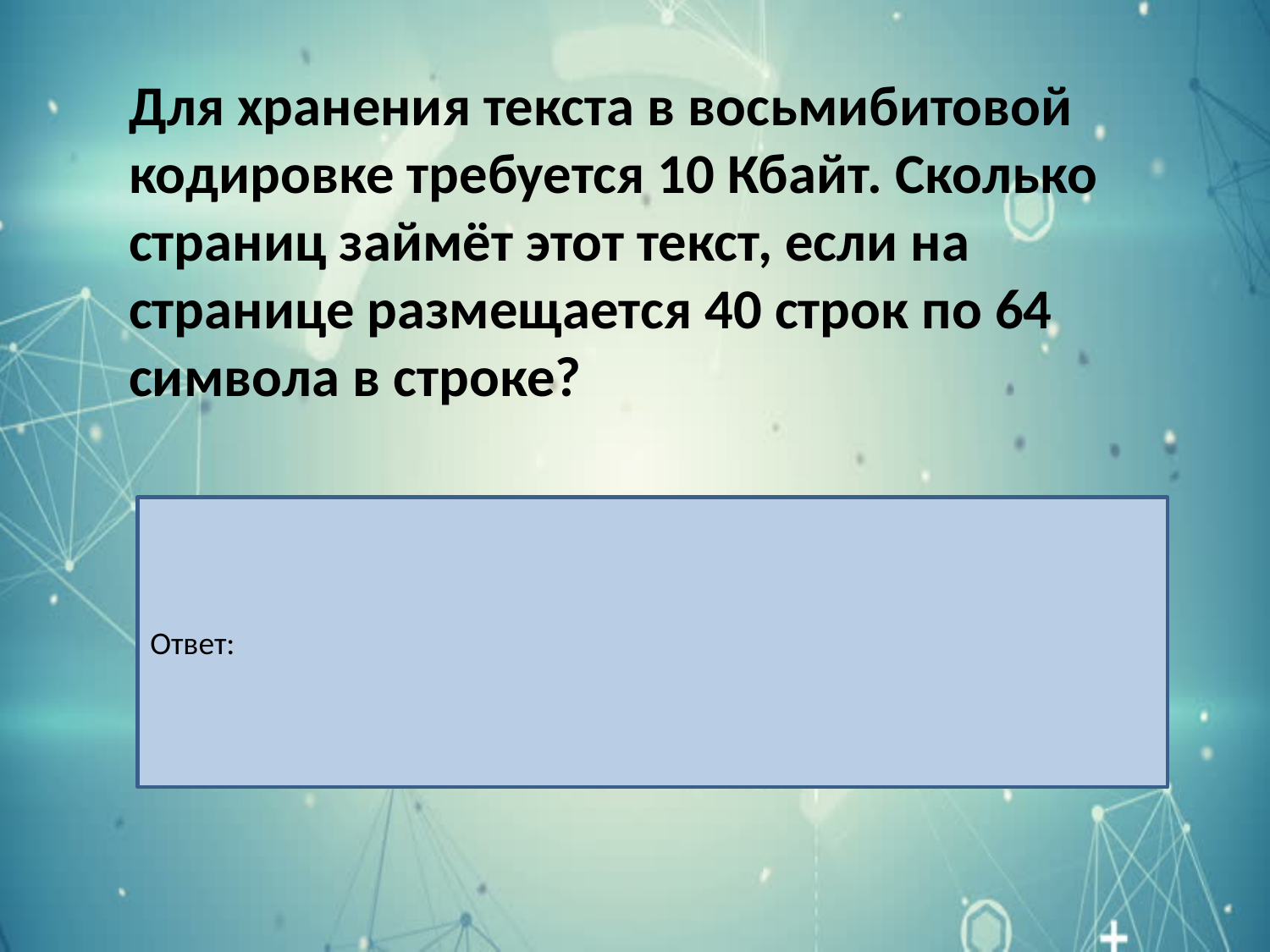

Для хранения текста в восьмибитовой кодировке требуется 10 Кбайт. Сколько страниц займёт этот текст, если на странице размещается 40 строк по 64 символа в строке?

Ответ: